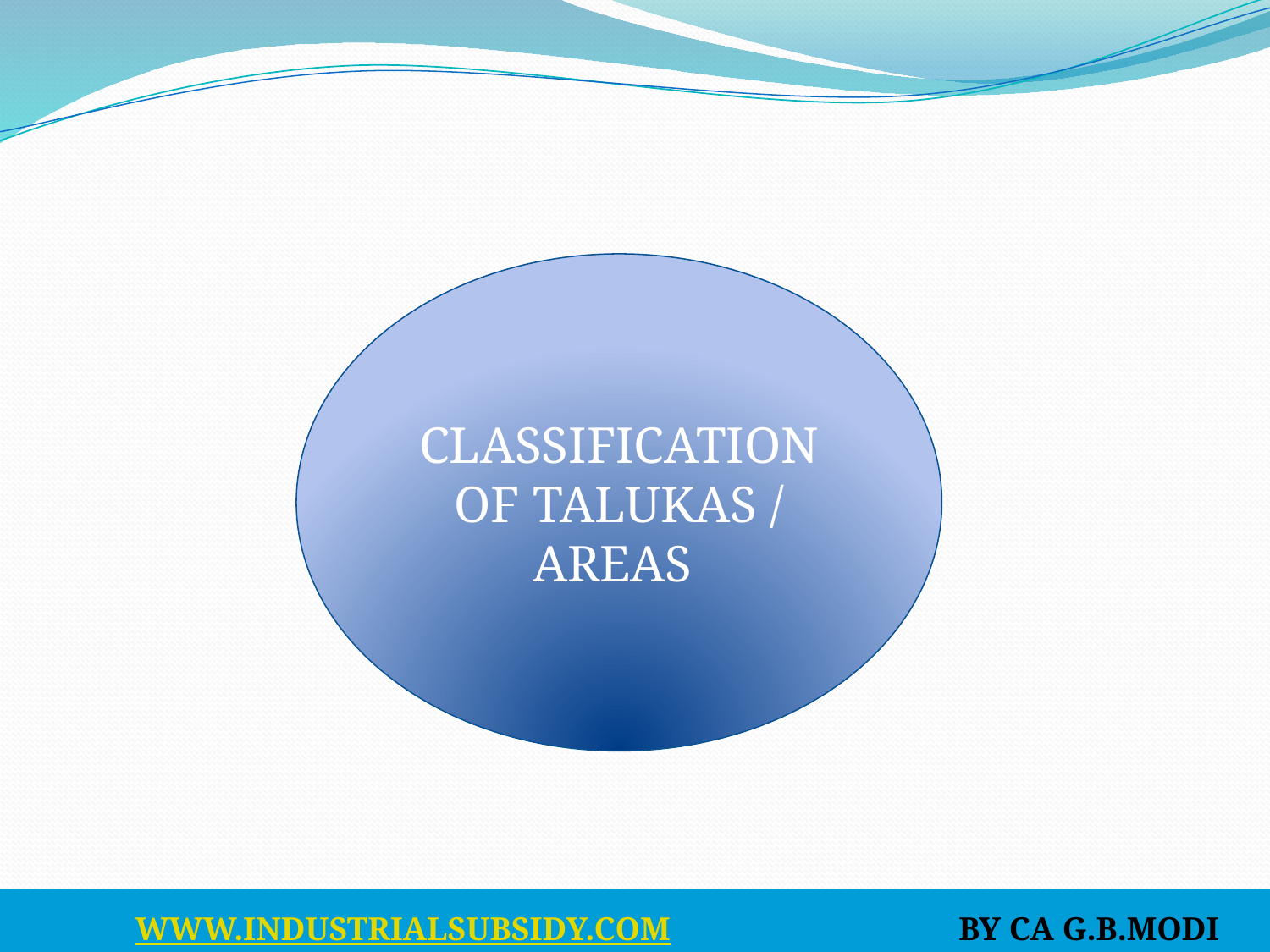

CLASSIFICATION OF TALUKAS / AREAS
 WWW.INDUSTRIALSUBSIDY.COM                                   BY CA G.B.MODI